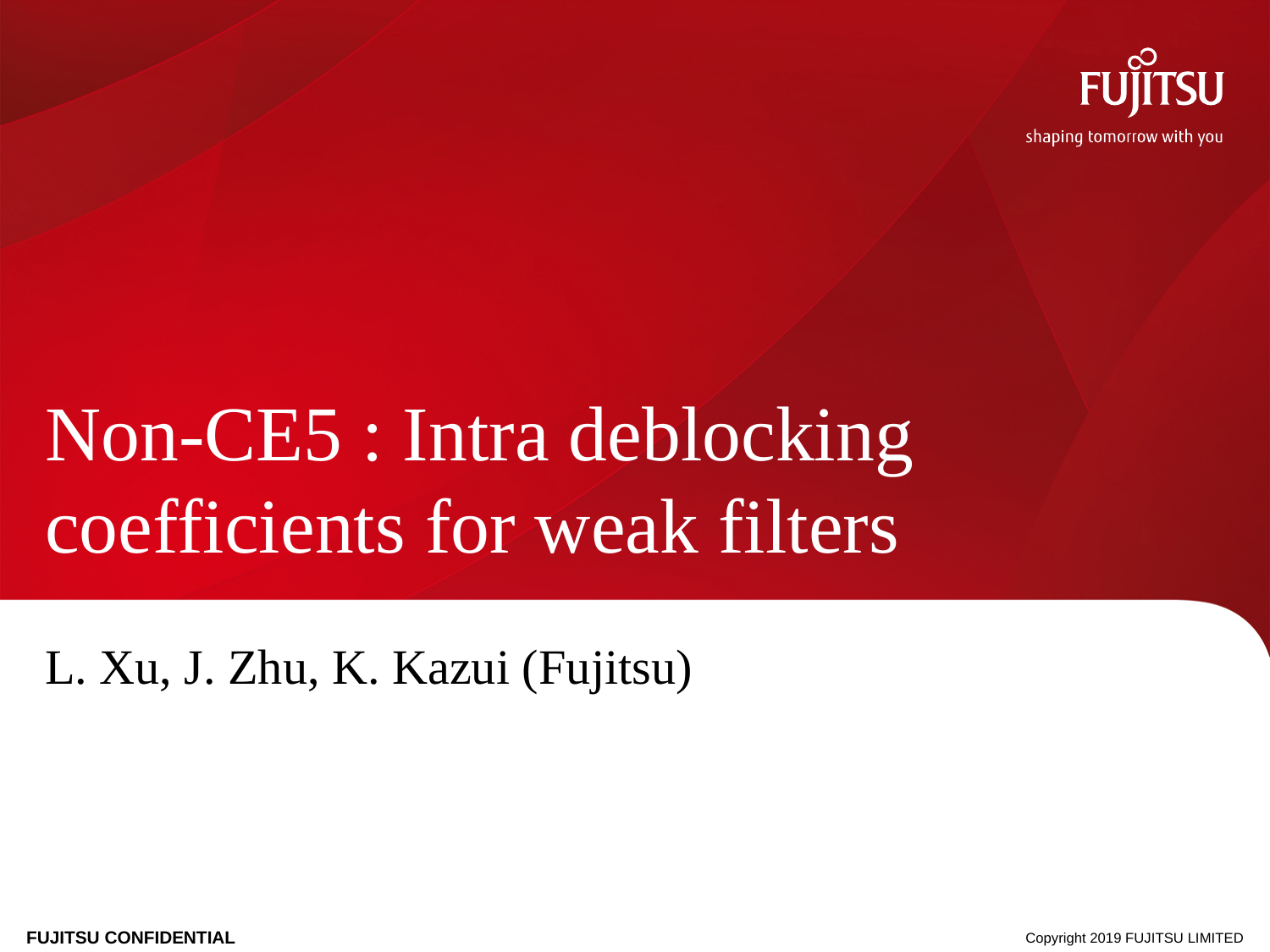

# Non-CE5 : Intra deblocking coefficients for weak filters
L. Xu, J. Zhu, K. Kazui (Fujitsu)

1
Copyright 2019 FUJITSU LIMITED